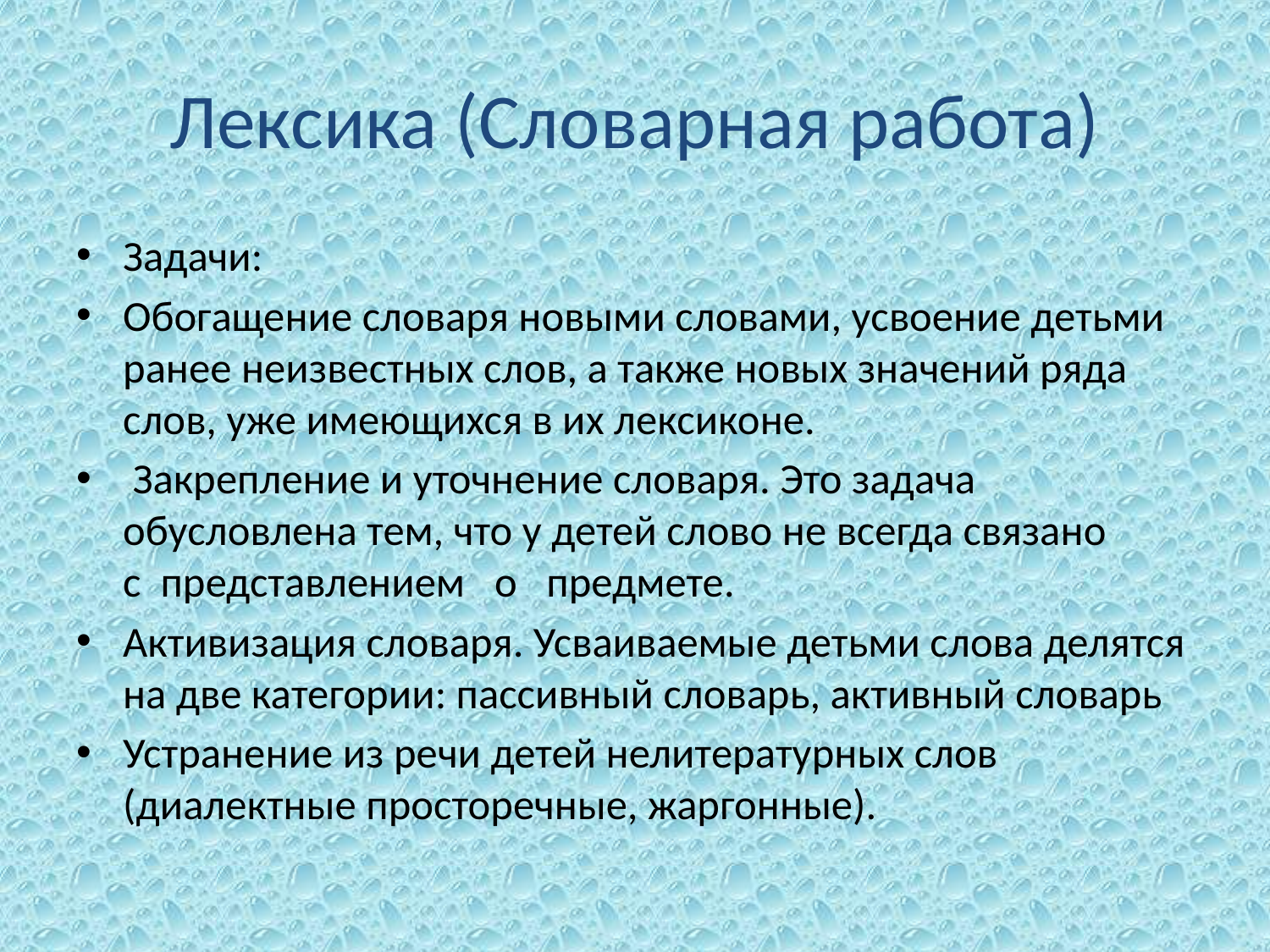

# Лексика (Словарная работа)
Задачи:
Обогащение словаря новыми словами, усвоение детьми ранее неизвестных слов, а также новых значений ряда слов, уже имеющихся в их лексиконе.
 Закрепление и уточнение словаря. Это задача обусловлена тем, что у детей слово не всегда связано с  представлением   о   предмете.
Активизация словаря. Усваиваемые детьми слова делятся на две категории: пассивный словарь, активный словарь
Устранение из речи детей нелитературных слов (диалектные просторечные, жаргонные).